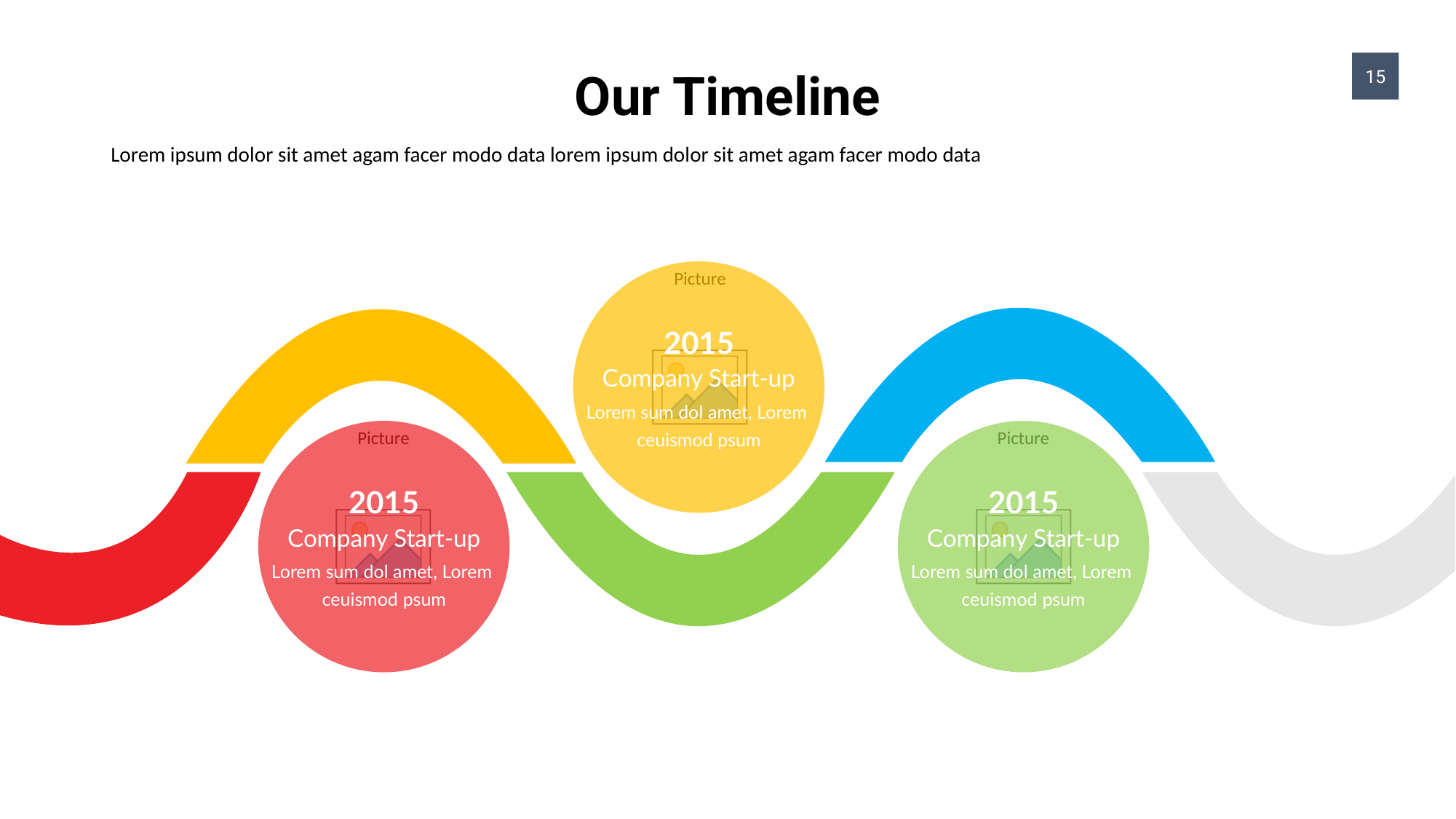

Our Timeline
15

Lorem ipsum dolor sit amet agam facer modo data lorem ipsum dolor sit amet agam facer modo data

2015
Company Start-up
Lorem sum dol amet, Lorem
ceuismod psum

2015
Company Start-up
Lorem sum dol amet, Lorem
ceuismod psum
2015
Company Start-up
Lorem sum dol amet, Lorem
ceuismod psum